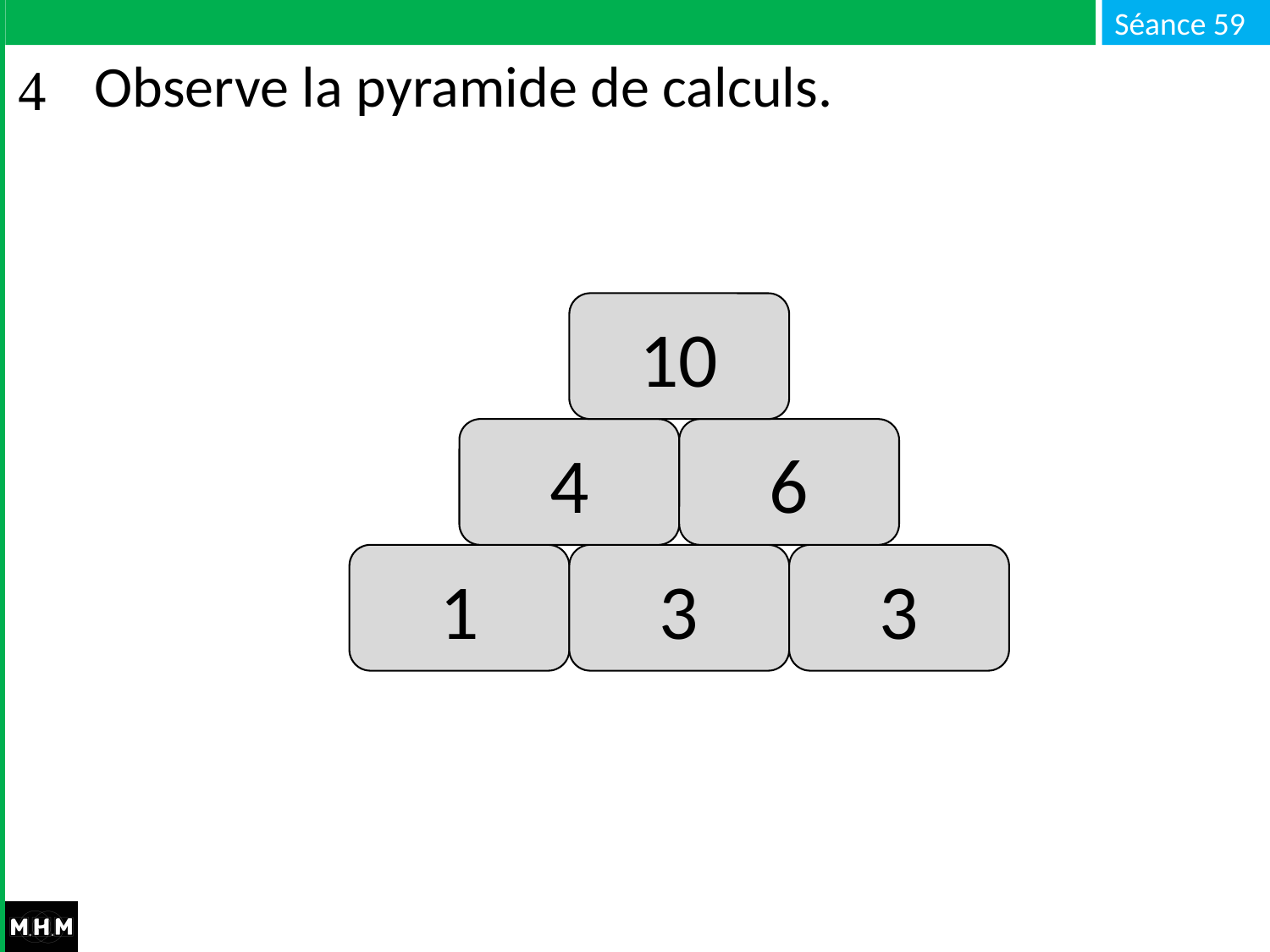

# Observe la pyramide de calculs.
10
6
4
3
1
3